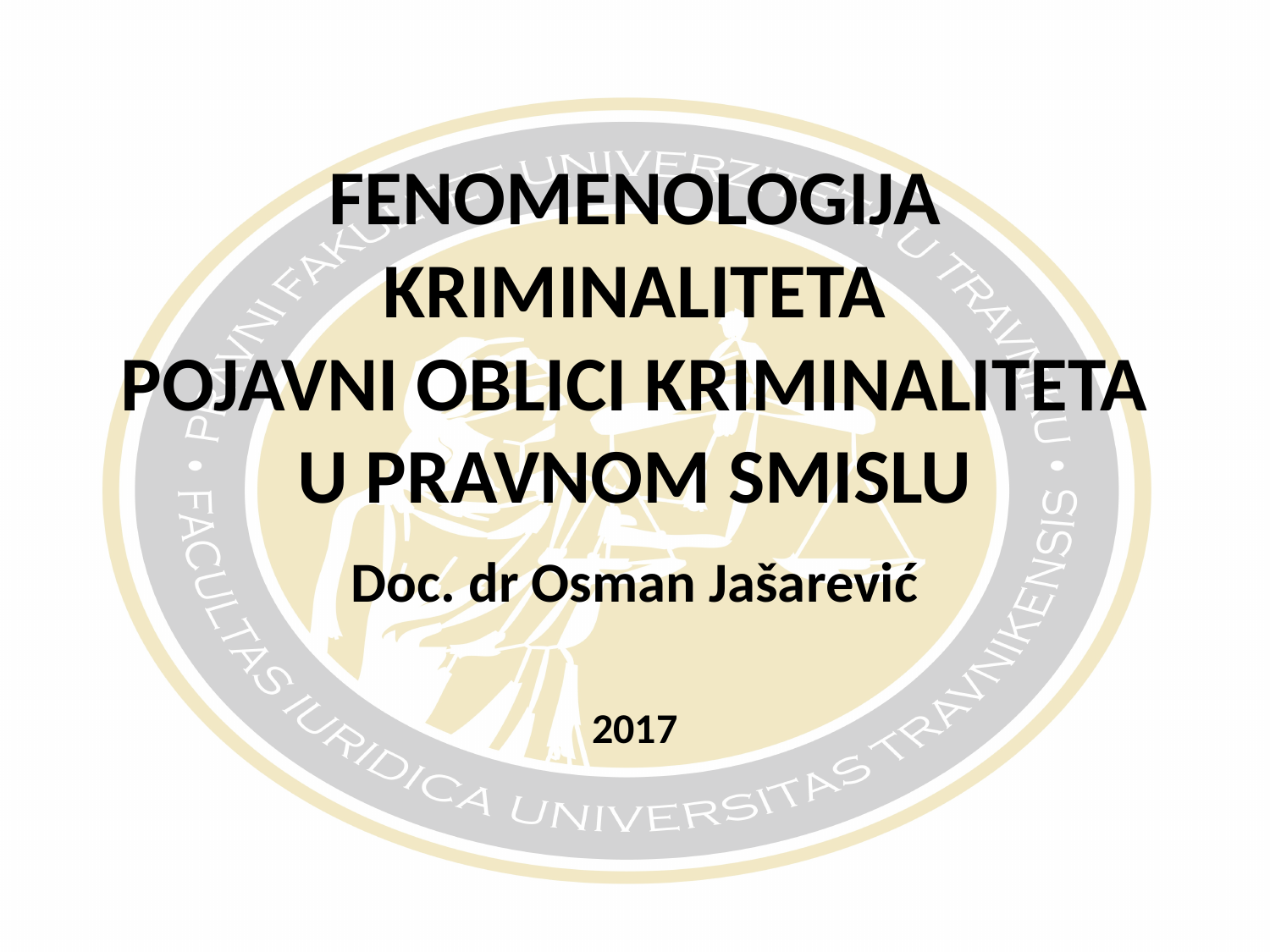

# FENOMENOLOGIJA KRIMINALITETA POJAVNI OBLICI KRIMINALITETA U PRAVNOM SMISLU
Doc. dr Osman Jašarević

2017